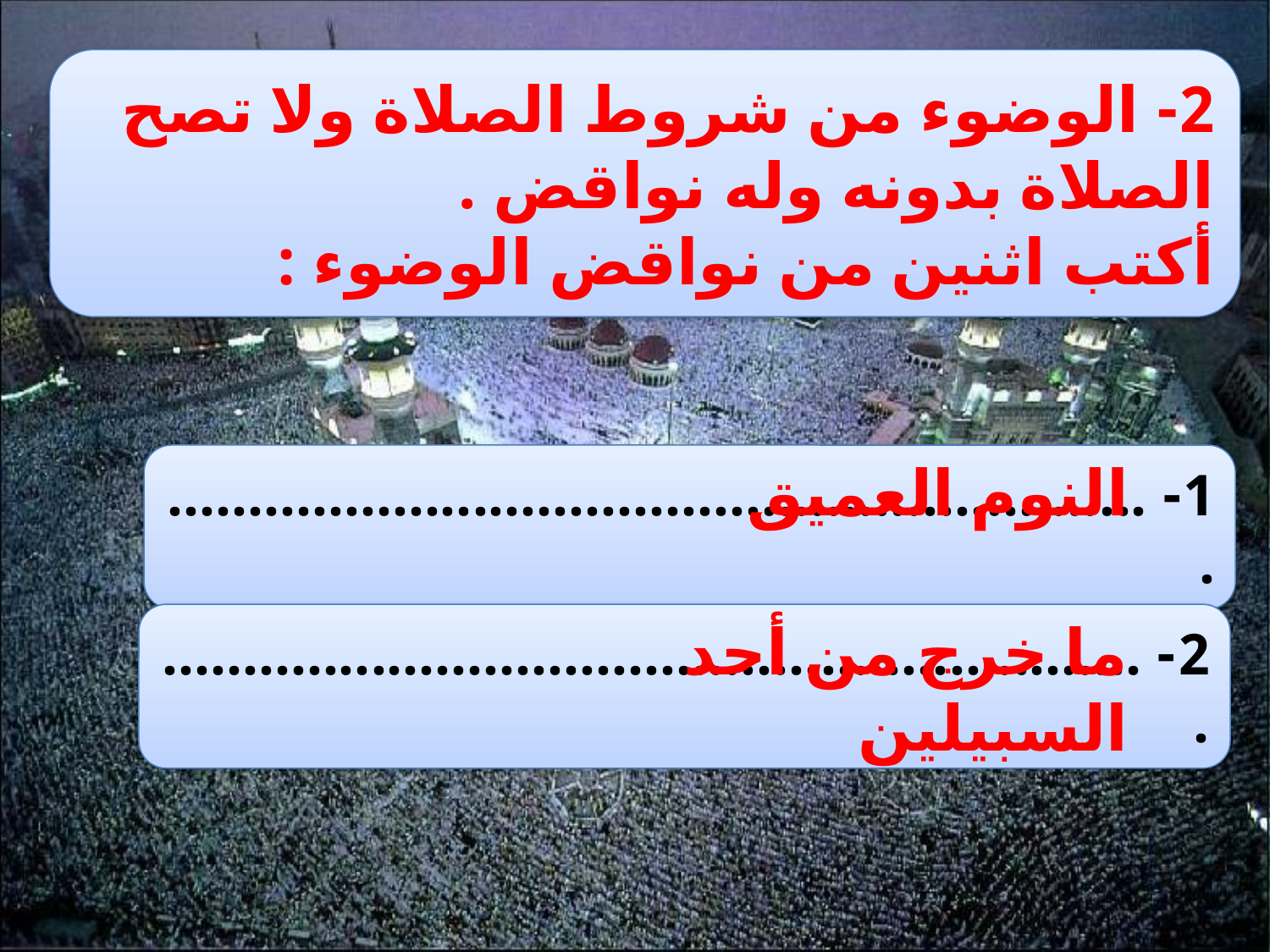

2- الوضوء من شروط الصلاة ولا تصح الصلاة بدونه وله نواقض .
أكتب اثنين من نواقض الوضوء :
1- ..............................................................
النوم العميق
2- ..............................................................
ما خرج من أحد السبيلين